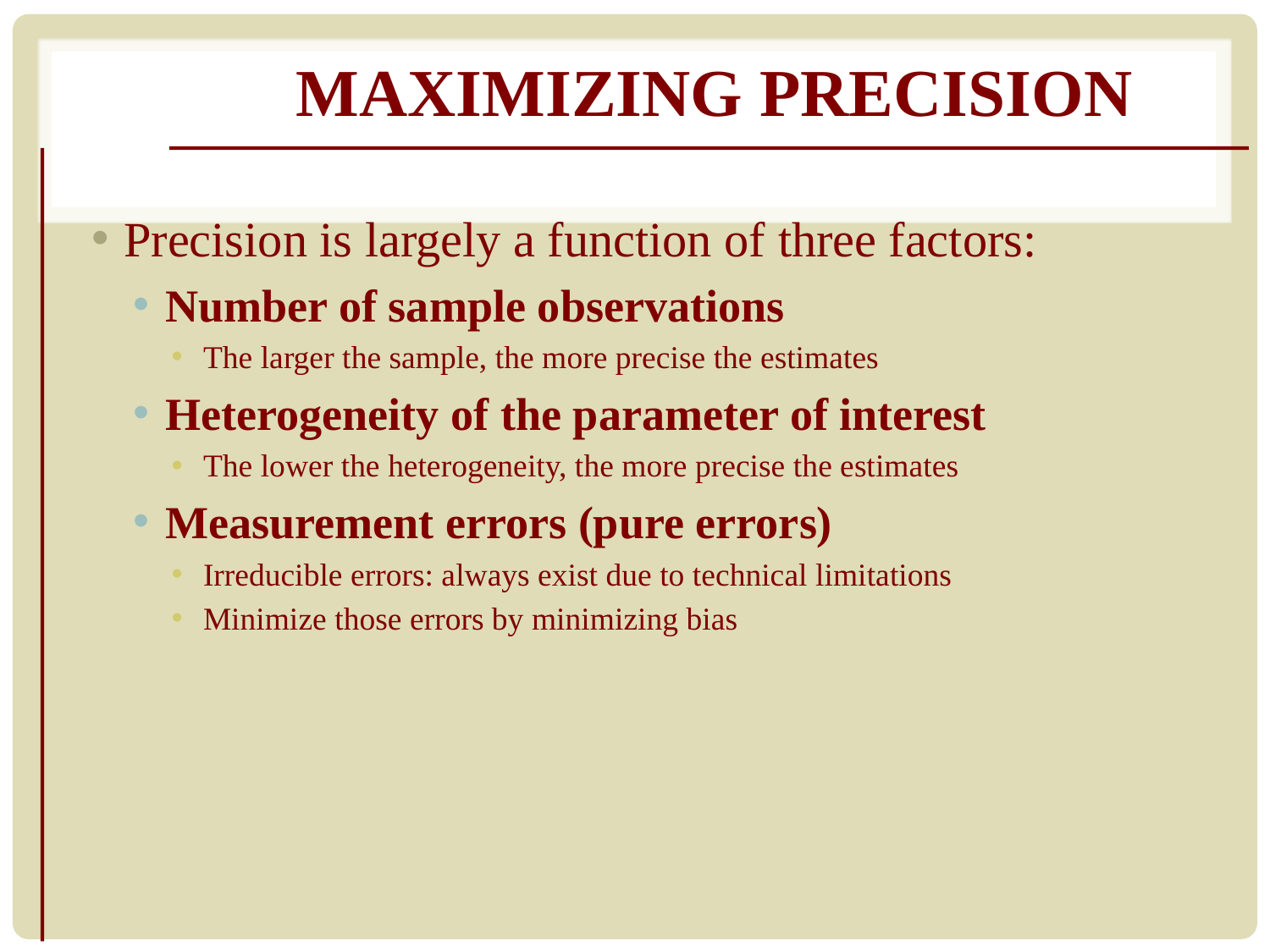

# Maximizing Precision

Precision is largely a function of three factors:
Number of sample observations
The larger the sample, the more precise the estimates
Heterogeneity of the parameter of interest
The lower the heterogeneity, the more precise the estimates
Measurement errors (pure errors)
Irreducible errors: always exist due to technical limitations
Minimize those errors by minimizing bias